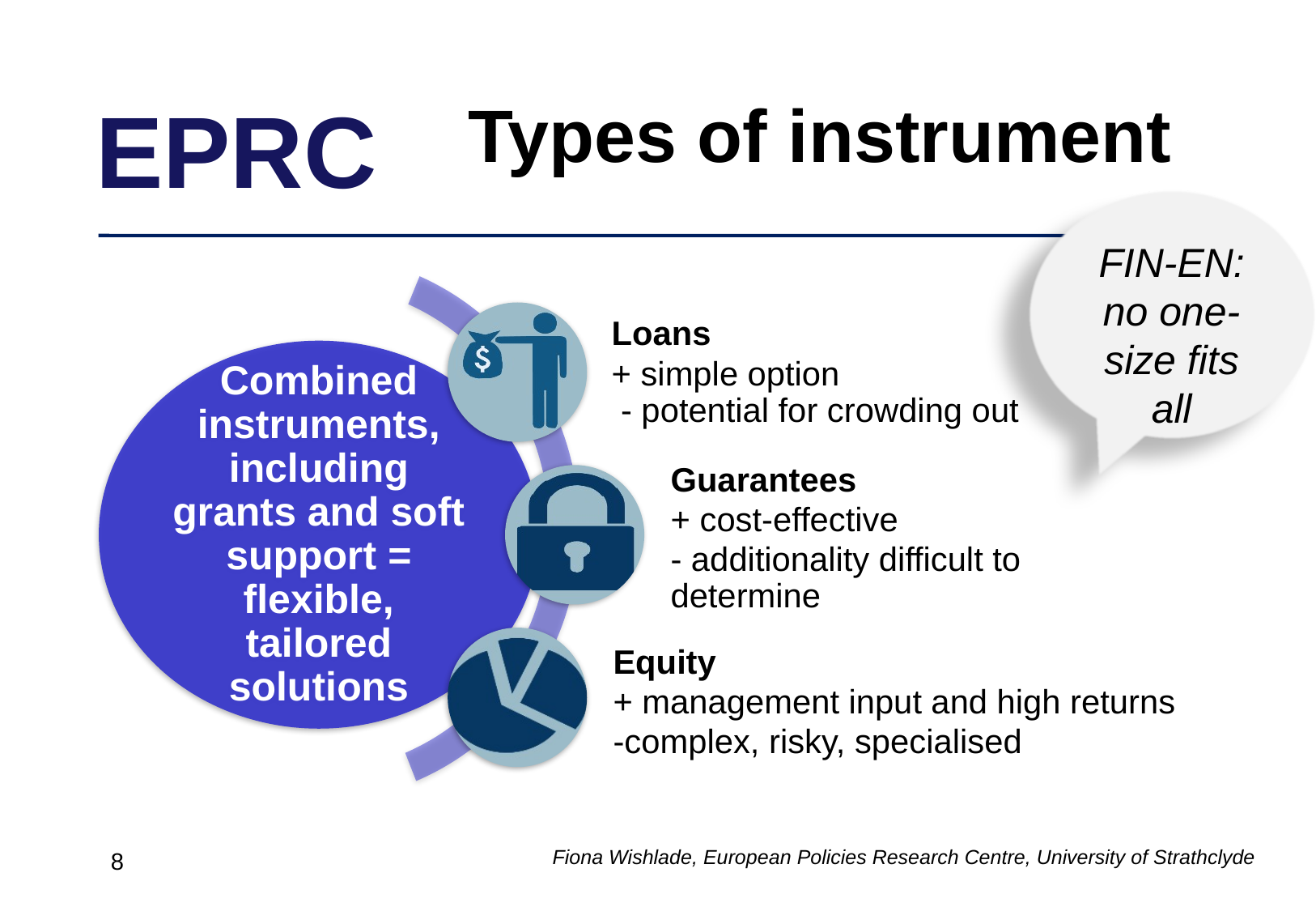

Types of instrument

FIN-EN: no one-size fits all
Combined instruments, including grants and soft support = flexible, tailored solutions
Loans
+ simple option
 - potential for crowding out
Guarantees
+ cost-effective
- additionality difficult to determine

Equity
+ management input and high returns
-complex, risky, specialised
Fiona Wishlade, European Policies Research Centre, University of Strathclyde

8